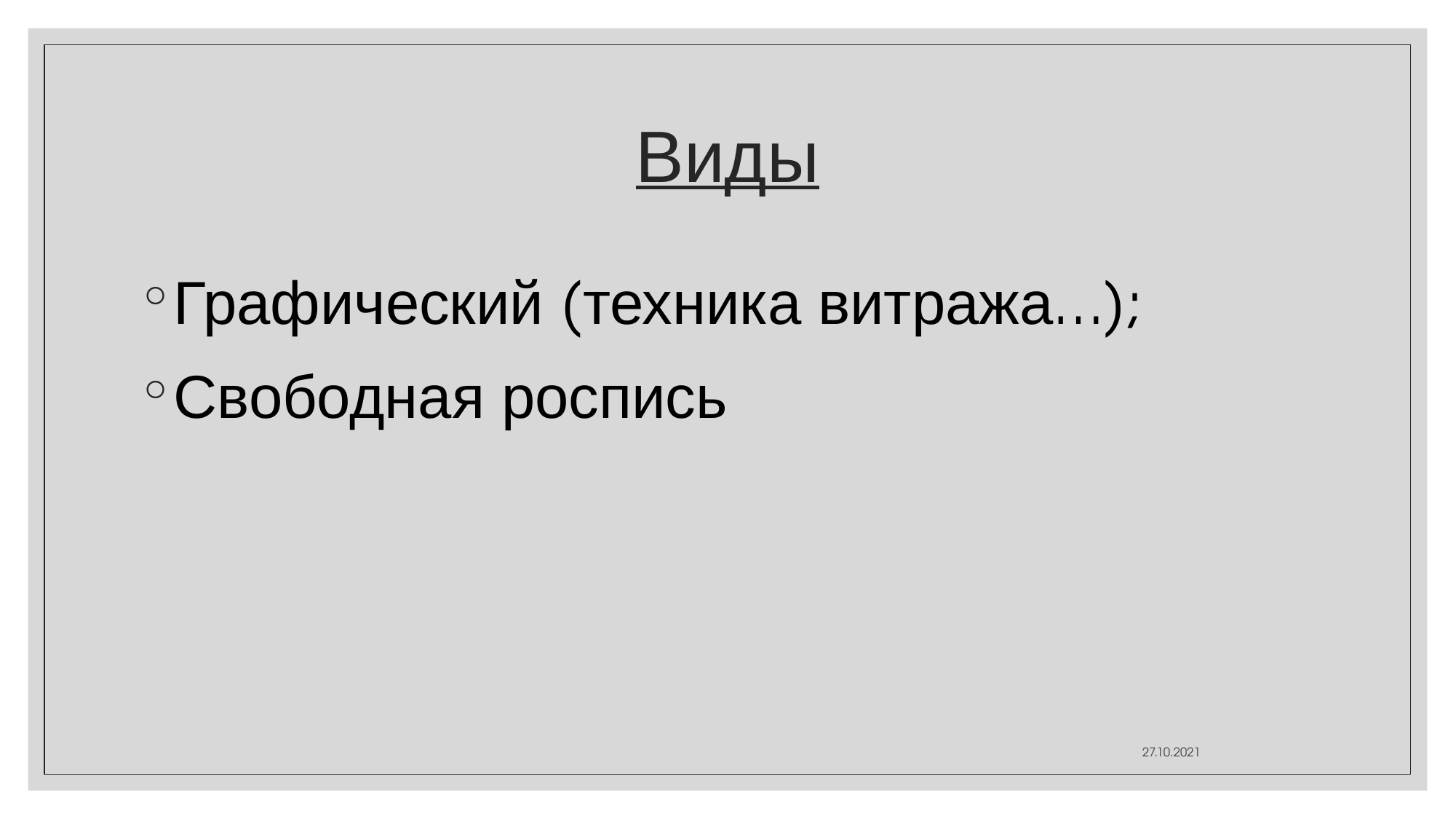

# Виды
Графический (техника витража…);
Свободная роспись

27.10.2021